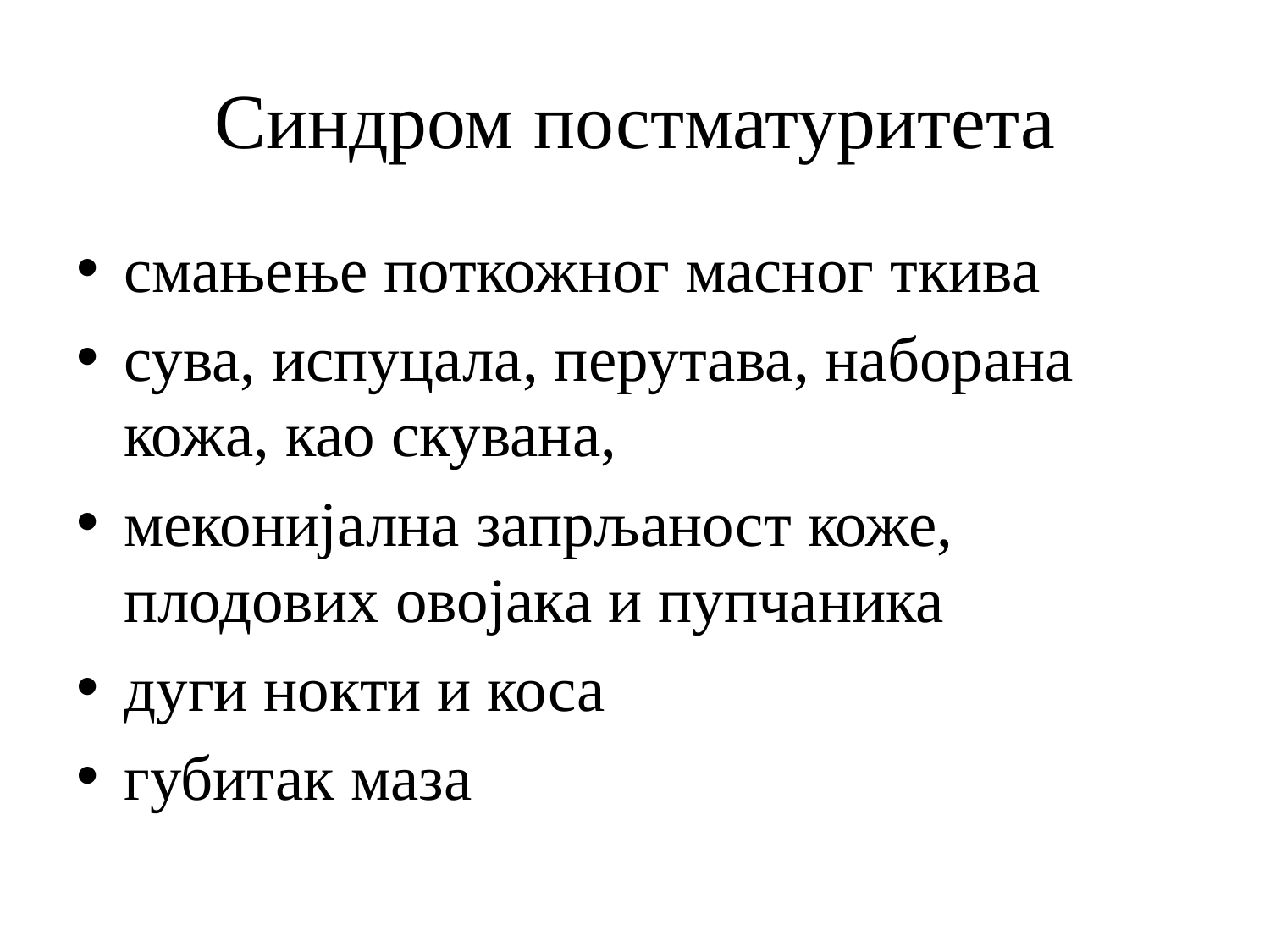

# Синдром постматуритета
смањење поткожног масног ткива
сува, испуцала, перутава, наборана кожа, као скувана,
меконијална запрљаност коже, плодових овојака и пупчаника
дуги нокти и коса
губитак маза